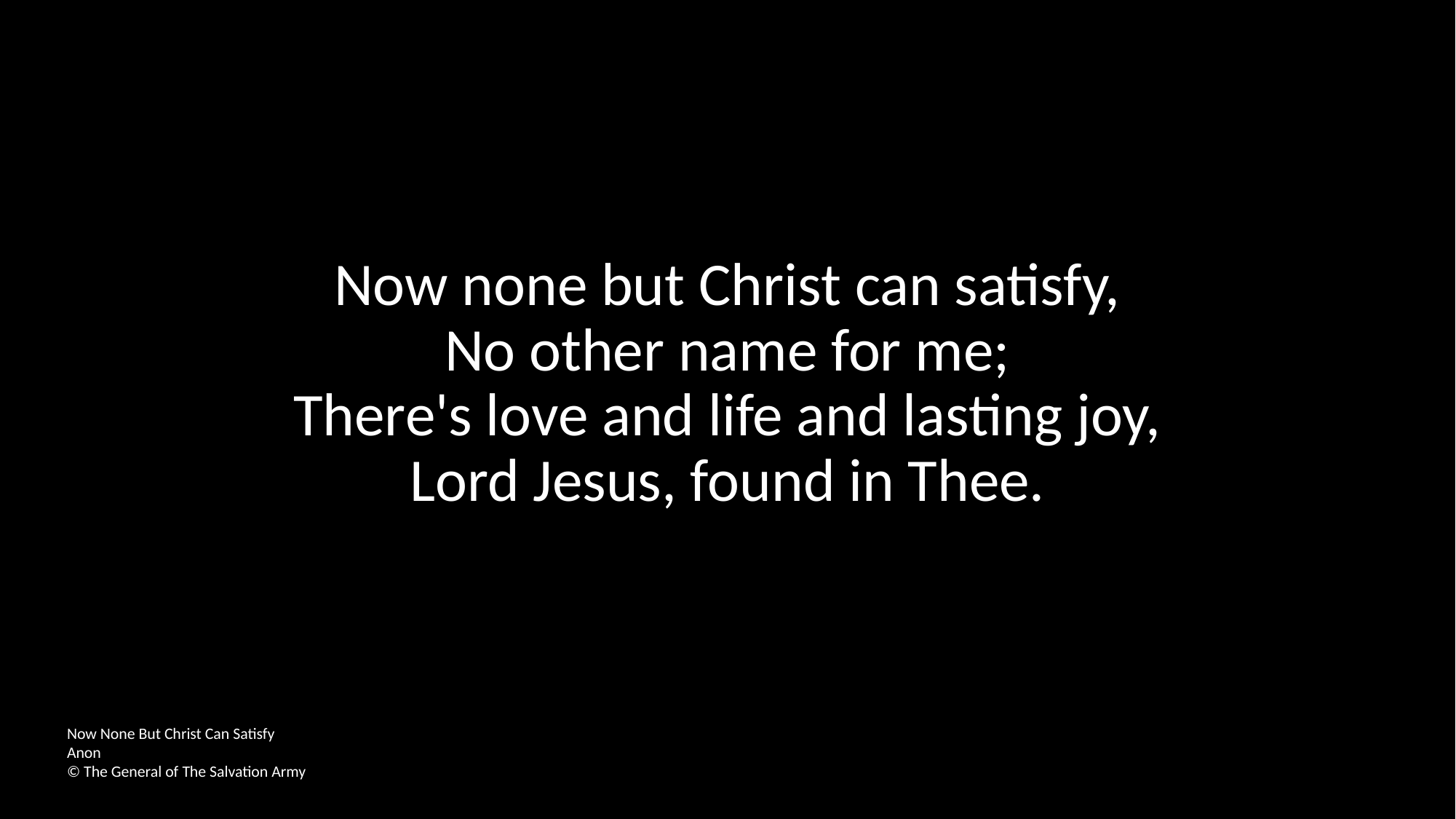

Now none but Christ can satisfy,
No other name for me;
There's love and life and lasting joy,
Lord Jesus, found in Thee.
Now None But Christ Can Satisfy
Anon
© The General of The Salvation Army